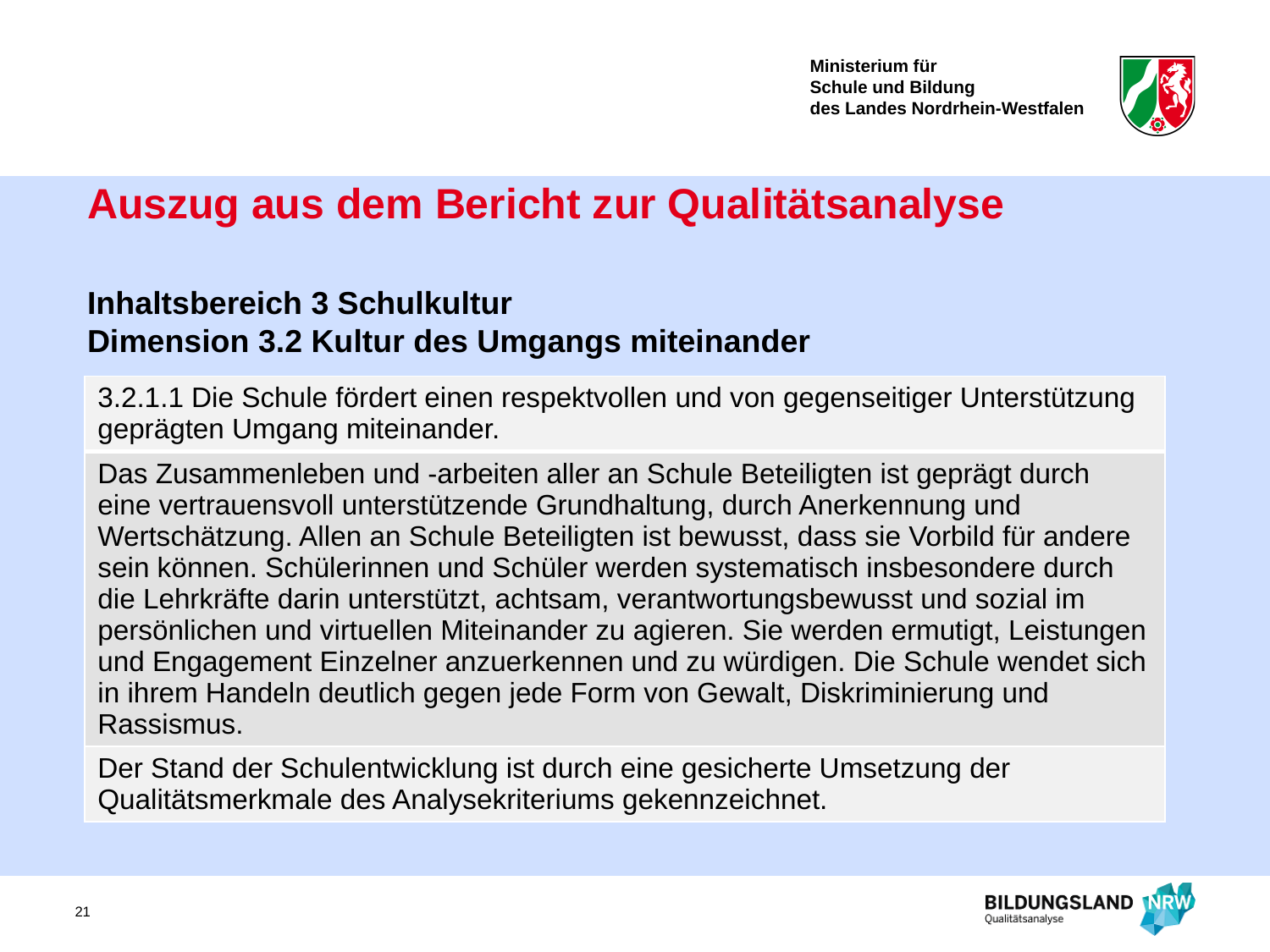

Auszug aus dem Bericht zur Qualitätsanalyse
Inhaltsbereich 3 Schulkultur
Dimension 3.2 Kultur des Umgangs miteinander
| 3.2.1.1 Die Schule fördert einen respektvollen und von gegenseitiger Unterstützung geprägten Umgang miteinander. |
| --- |
| Das Zusammenleben und -arbeiten aller an Schule Beteiligten ist geprägt durch eine vertrauensvoll unterstützende Grundhaltung, durch Anerkennung und Wertschätzung. Allen an Schule Beteiligten ist bewusst, dass sie Vorbild für andere sein können. Schülerinnen und Schüler werden systematisch insbesondere durch die Lehrkräfte darin unterstützt, achtsam, verantwortungsbewusst und sozial im persönlichen und virtuellen Miteinander zu agieren. Sie werden ermutigt, Leistungen und Engagement Einzelner anzuerkennen und zu würdigen. Die Schule wendet sich in ihrem Handeln deutlich gegen jede Form von Gewalt, Diskriminierung und Rassismus. |
| Der Stand der Schulentwicklung ist durch eine gesicherte Umsetzung der Qualitätsmerkmale des Analysekriteriums gekennzeichnet. |
21